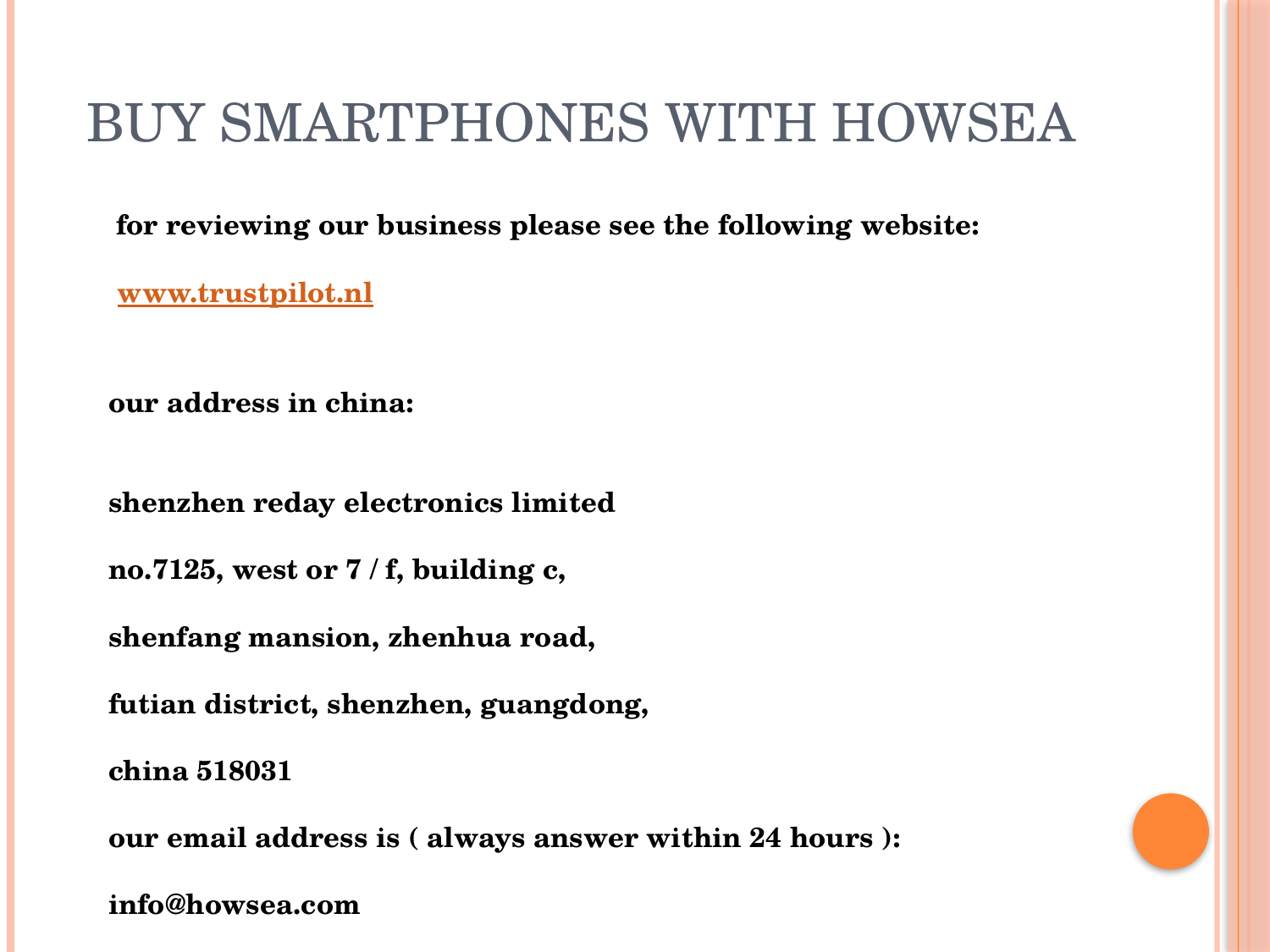

# BUY SMARTPHONES WITH HOWSEA
     for reviewing our business please see the following website:
 www.trustpilot.nl
our address in china:
 
shenzhen reday electronics limited
no.7125, west or 7 / f, building c,
shenfang mansion, zhenhua road,
futian district, shenzhen, guangdong,
china 518031
our email address is ( always answer within 24 hours ):
info@howsea.com